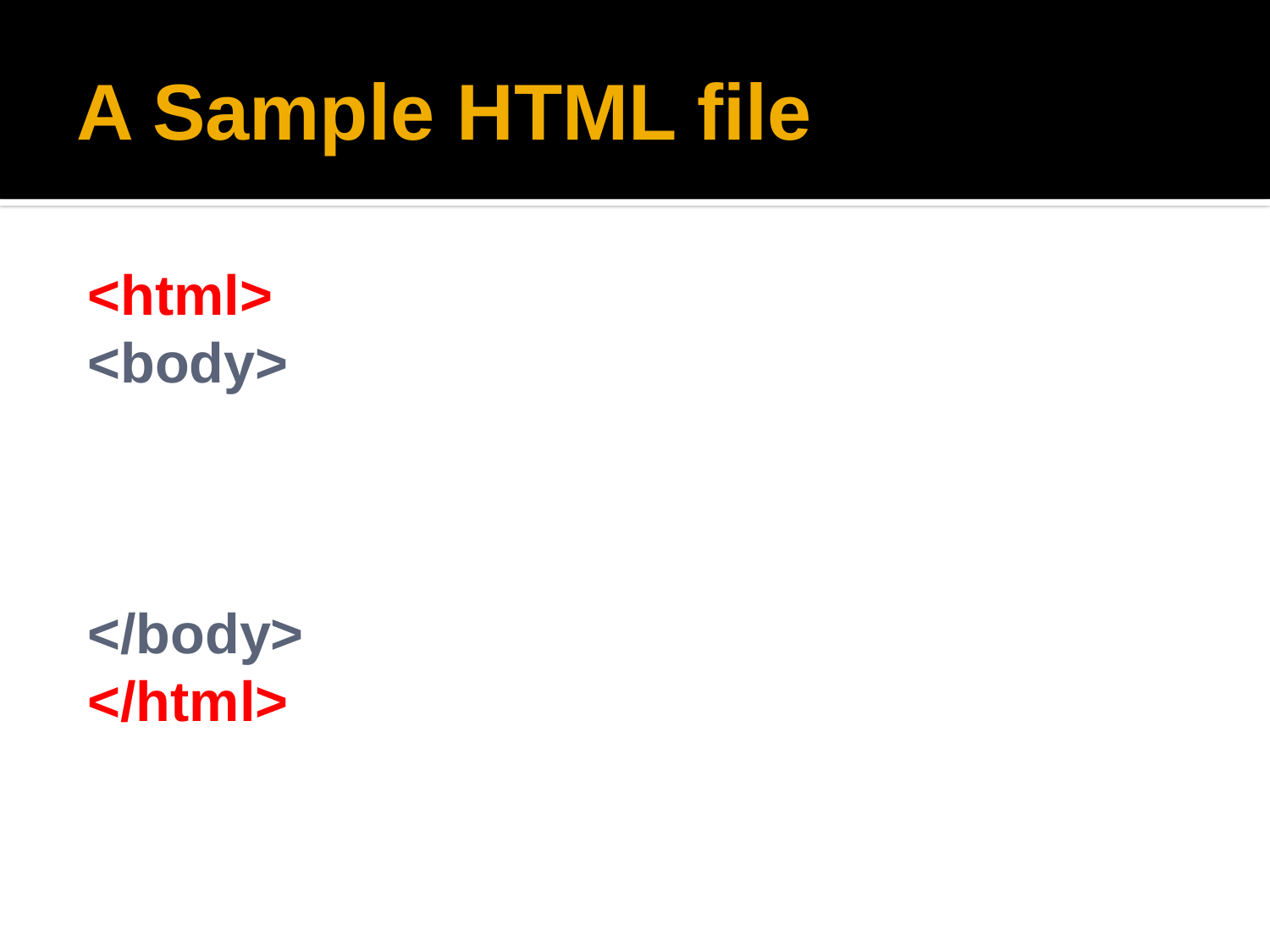

# A Sample HTML file
<html>
<body>

</body>
</html>